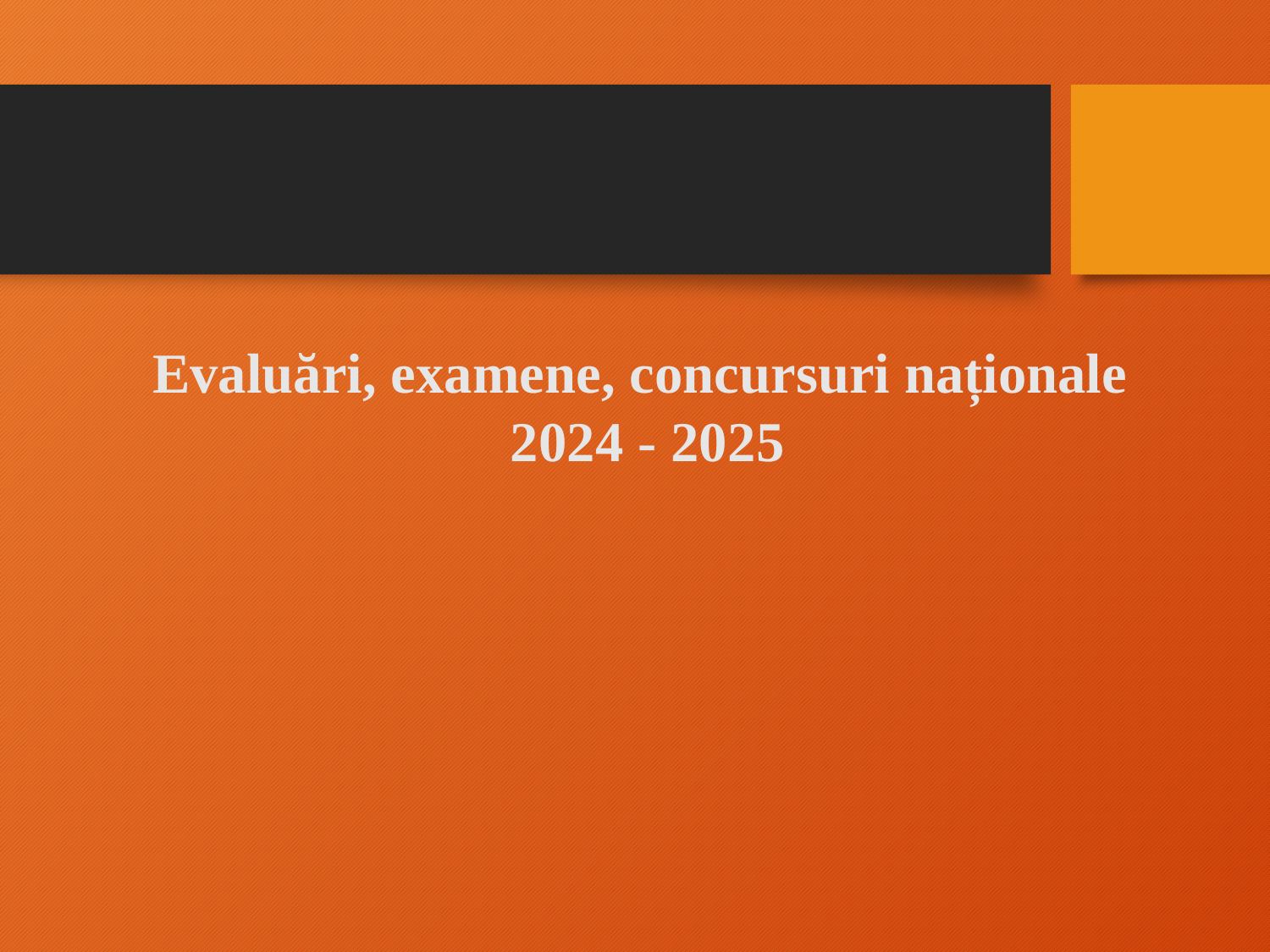

Evaluări, examene, concursuri naționale
2024 - 2025